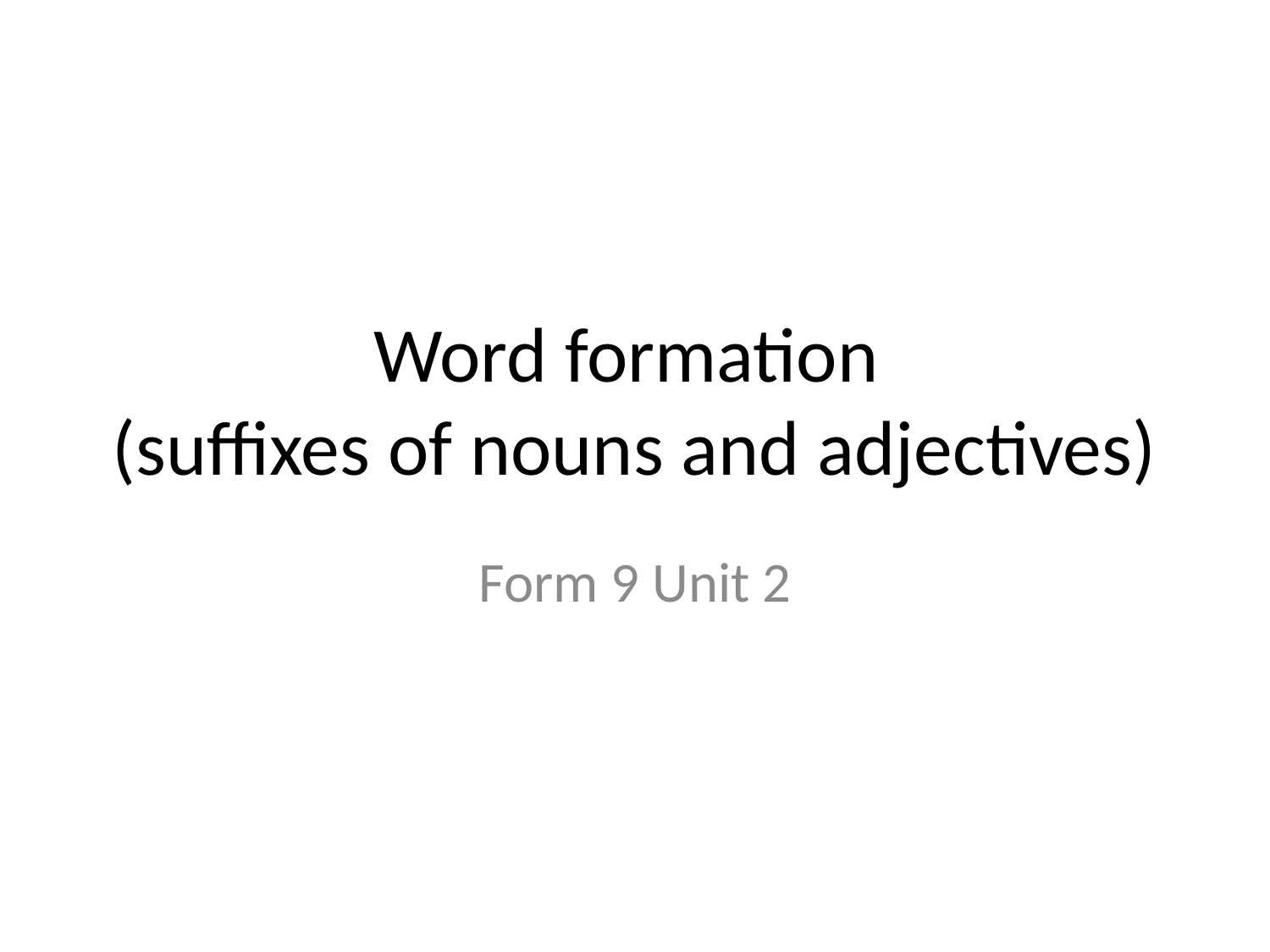

# Word formation (suffixes of nouns and adjectives)
Form 9 Unit 2